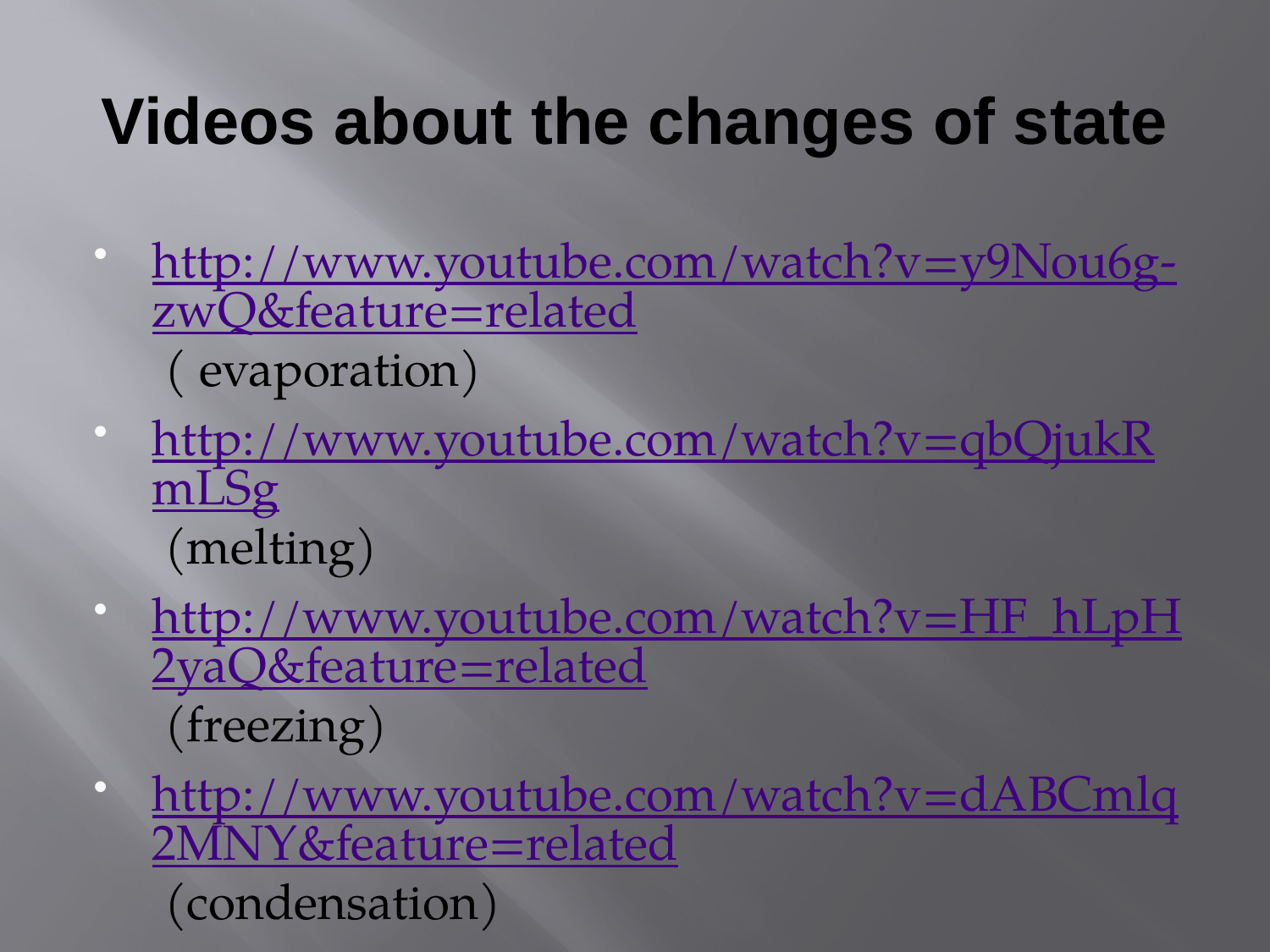

# Videos about the changes of state
http://www.youtube.com/watch?v=y9Nou6g-zwQ&feature=related ( evaporation)
http://www.youtube.com/watch?v=qbQjukRmLSg (melting)
http://www.youtube.com/watch?v=HF_hLpH2yaQ&feature=related (freezing)
http://www.youtube.com/watch?v=dABCmlq2MNY&feature=related (condensation)
http://www.youtube.com/watch?v=0_LWBgeQrvk&feature=related (sublimation)